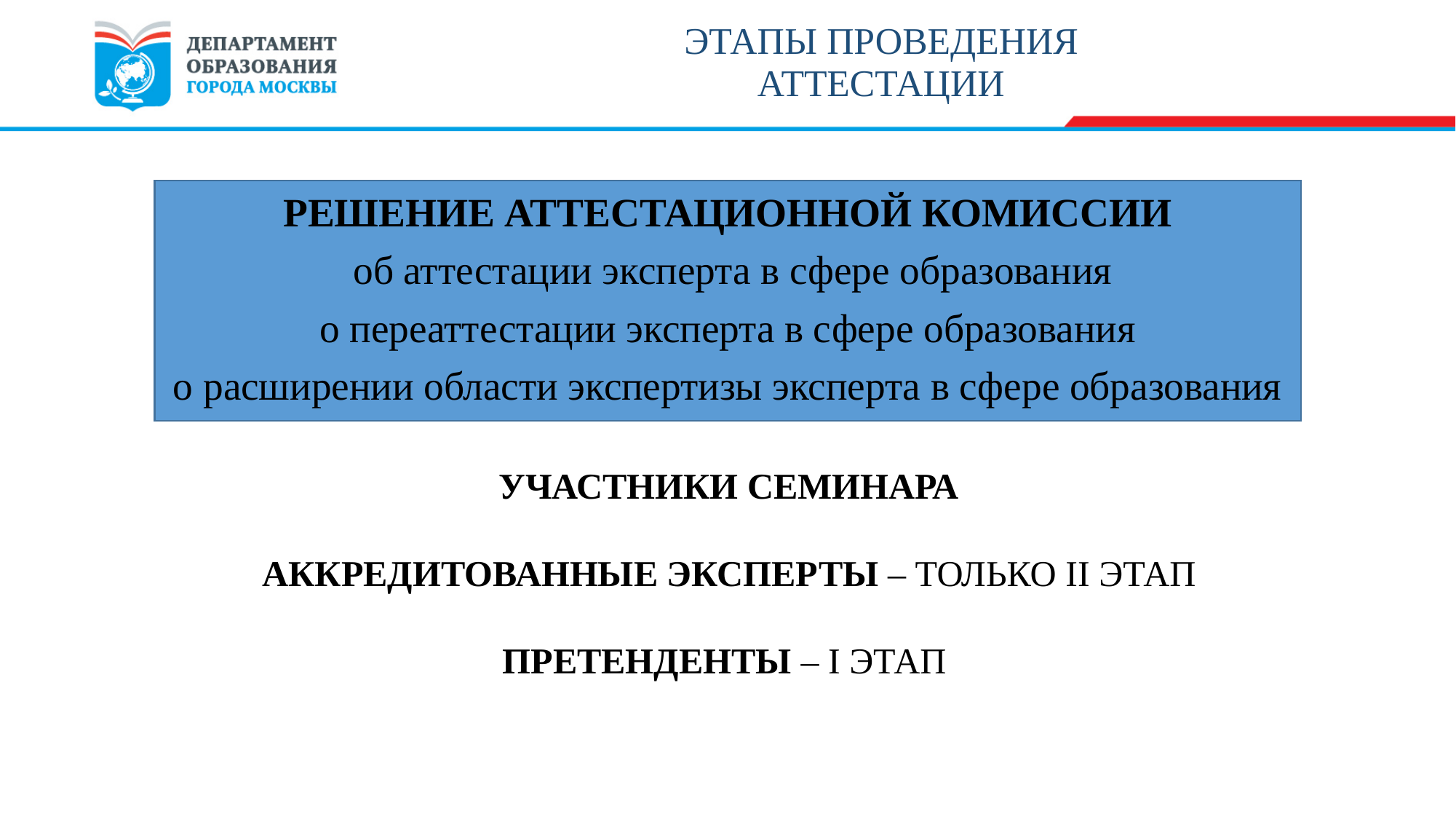

# ЭТАПЫ ПРОВЕДЕНИЯ АТТЕСТАЦИИ
РЕШЕНИЕ АТТЕСТАЦИОННОЙ КОМИССИИ
 об аттестации эксперта в сфере образования
о переаттестации эксперта в сфере образования
о расширении области экспертизы эксперта в сфере образования
УЧАСТНИКИ СЕМИНАРА

АККРЕДИТОВАННЫЕ ЭКСПЕРТЫ – ТОЛЬКО II ЭТАП

ПРЕТЕНДЕНТЫ – I ЭТАП